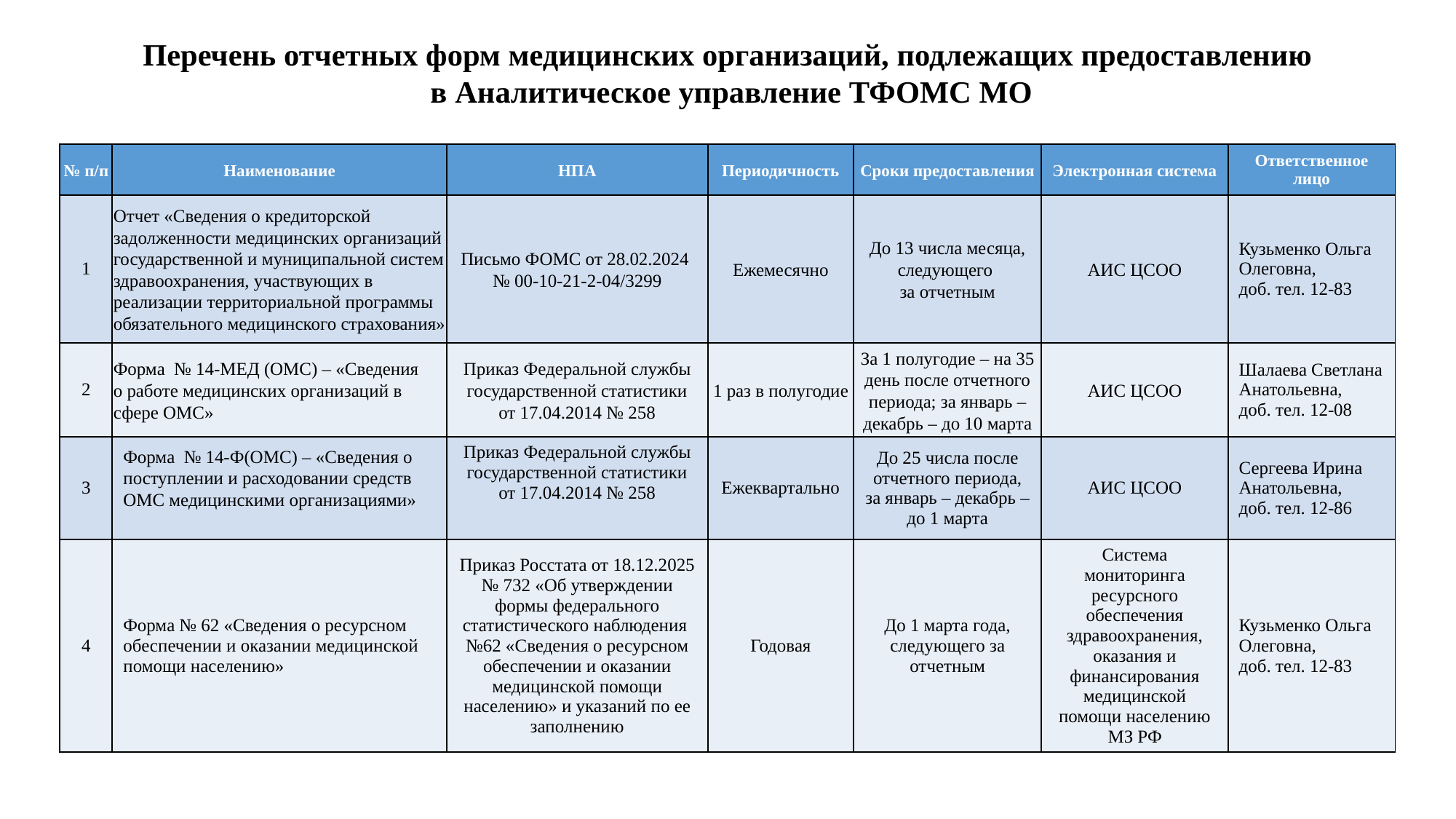

# Перечень отчетных форм медицинских организаций, подлежащих предоставлению в Аналитическое управление ТФОМС МО
| № п/п | Наименование | НПА | Периодичность | Сроки предоставления | Электронная система | Ответственное лицо |
| --- | --- | --- | --- | --- | --- | --- |
| 1 | Отчет «Сведения о кредиторской задолженности медицинских организаций государственной и муниципальной систем здравоохранения, участвующих в реализации территориальной программы обязательного медицинского страхования» | Письмо ФОМС от 28.02.2024 № 00-10-21-2-04/3299 | Ежемесячно | До 13 числа месяца, следующего за отчетным | АИС ЦСОО | Кузьменко Ольга Олеговна, доб. тел. 12-83 |
| 2 | Форма № 14-МЕД (ОМС) – «Сведения о работе медицинских организаций в сфере ОМС» | Приказ Федеральной службы государственной статистики от 17.04.2014 № 258 | 1 раз в полугодие | За 1 полугодие – на 35 день после отчетного периода; за январь – декабрь – до 10 марта | АИС ЦСОО | Шалаева Светлана Анатольевна, доб. тел. 12-08 |
| 3 | Форма № 14-Ф(ОМС) – «Сведения о поступлении и расходовании средств ОМС медицинскими организациями» | Приказ Федеральной службы государственной статистики от 17.04.2014 № 258 | Ежеквартально | До 25 числа после отчетного периода, за январь – декабрь – до 1 марта | АИС ЦСОО | Сергеева Ирина Анатольевна, доб. тел. 12-86 |
| 4 | Форма № 62 «Сведения о ресурсном обеспечении и оказании медицинской помощи населению» | Приказ Росстата от 18.12.2025 № 732 «Об утверждении формы федерального статистического наблюдения №62 «Сведения о ресурсном обеспечении и оказании медицинской помощи населению» и указаний по ее заполнению | Годовая | До 1 марта года, следующего за отчетным | Система мониторинга ресурсного обеспечения здравоохранения, оказания и финансирования медицинской помощи населению МЗ РФ | Кузьменко Ольга Олеговна, доб. тел. 12-83 |